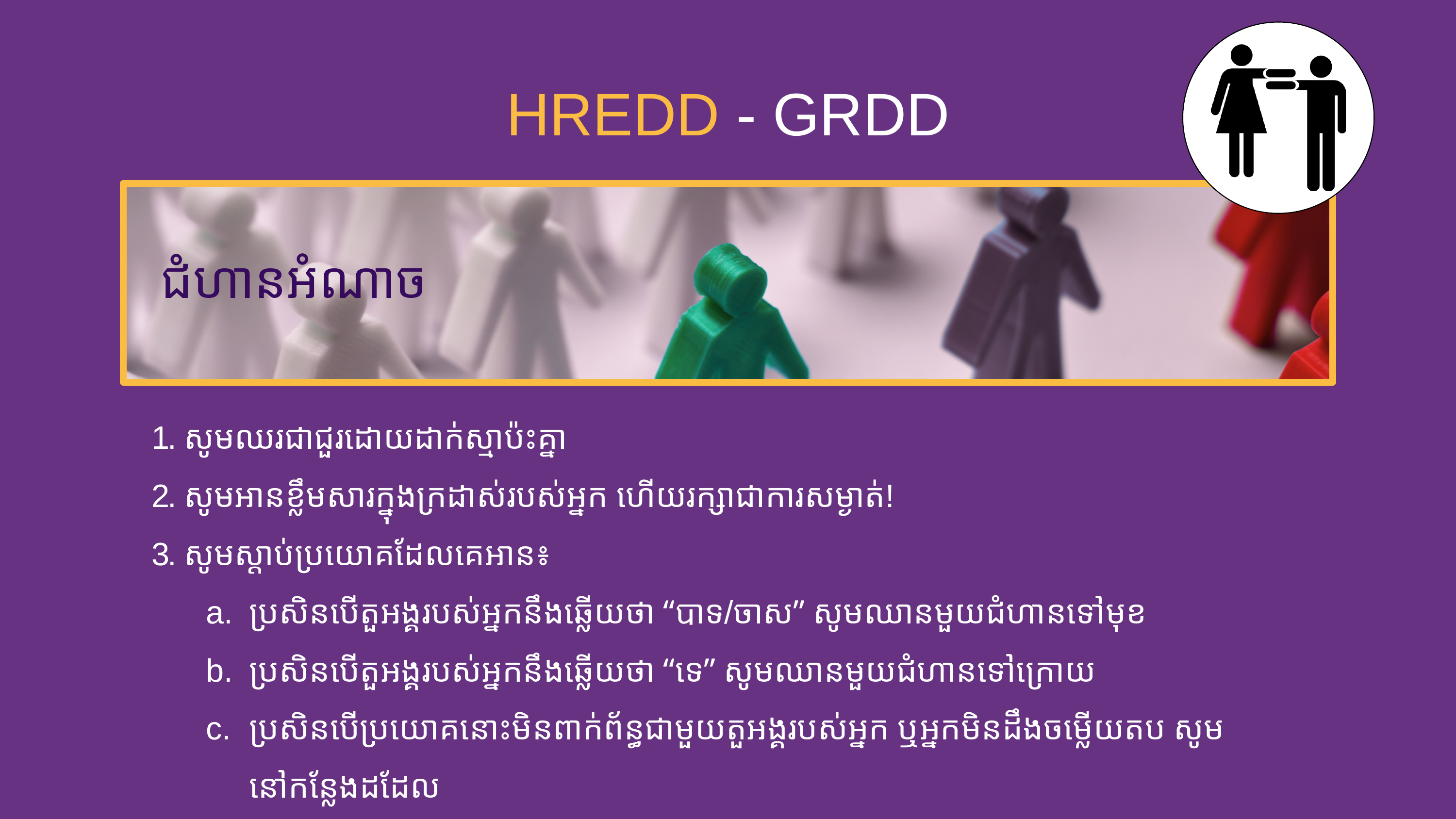

HREDD - GRDD

ជំហានអំណាច
សូមឈរជាជួរ​ដោយដាក់ស្មាប៉ះគ្នា
សូមអាន​ខ្លឹមសារក្នុងក្រដាស់របស់អ្នក ហើយ​រក្សា​ជាការសម្ងាត់!
សូមស្ដាប់ប្រយោគដែលគេអាន៖ ​
ប្រសិន​បើតួអង្គរបស់អ្នកនឹងឆ្លើយថា “បាទ/ចាស” សូមឈាន​មួយជំហាន​ទៅ​មុខ
ប្រសិន​បើតួអង្គរបស់អ្នកនឹងឆ្លើយថា “​ទេ” សូមឈាន​មួយជំហាន​ទៅក្រោយ​
ប្រសិន​បើប្រយោគនោះ​មិនពាក់ព័ន្ធជាមួយ​តួអង្គរបស់អ្នក ឬអ្នកមិនដឹង​ចម្លើយតប ​សូម​នៅកន្លែង​ដដែល